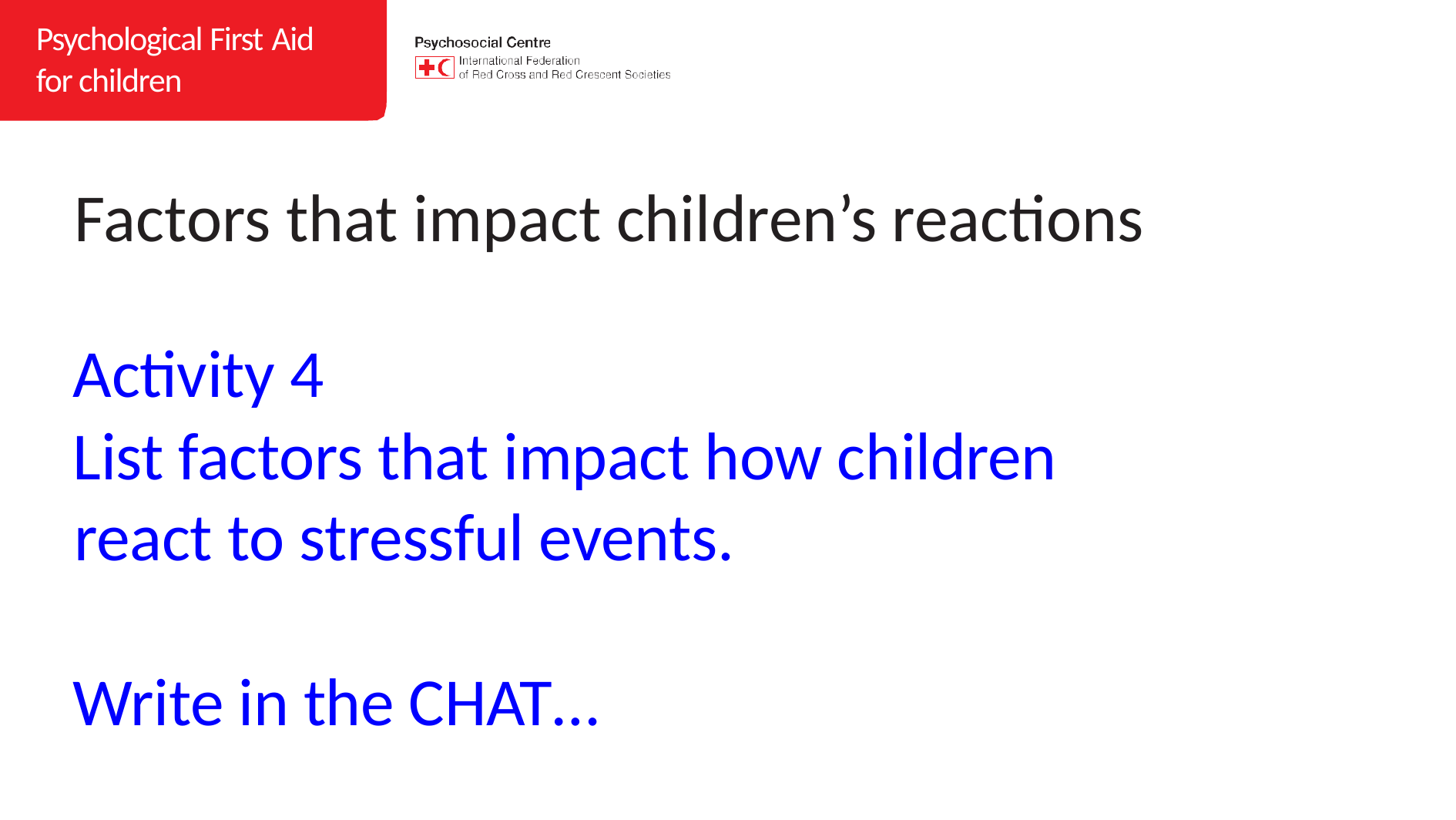

# Factors that impact children’s reactions

Activity 4
List factors that impact how children react to stressful events.

Write in the CHAT…
CARL WHETHAM / IFRC